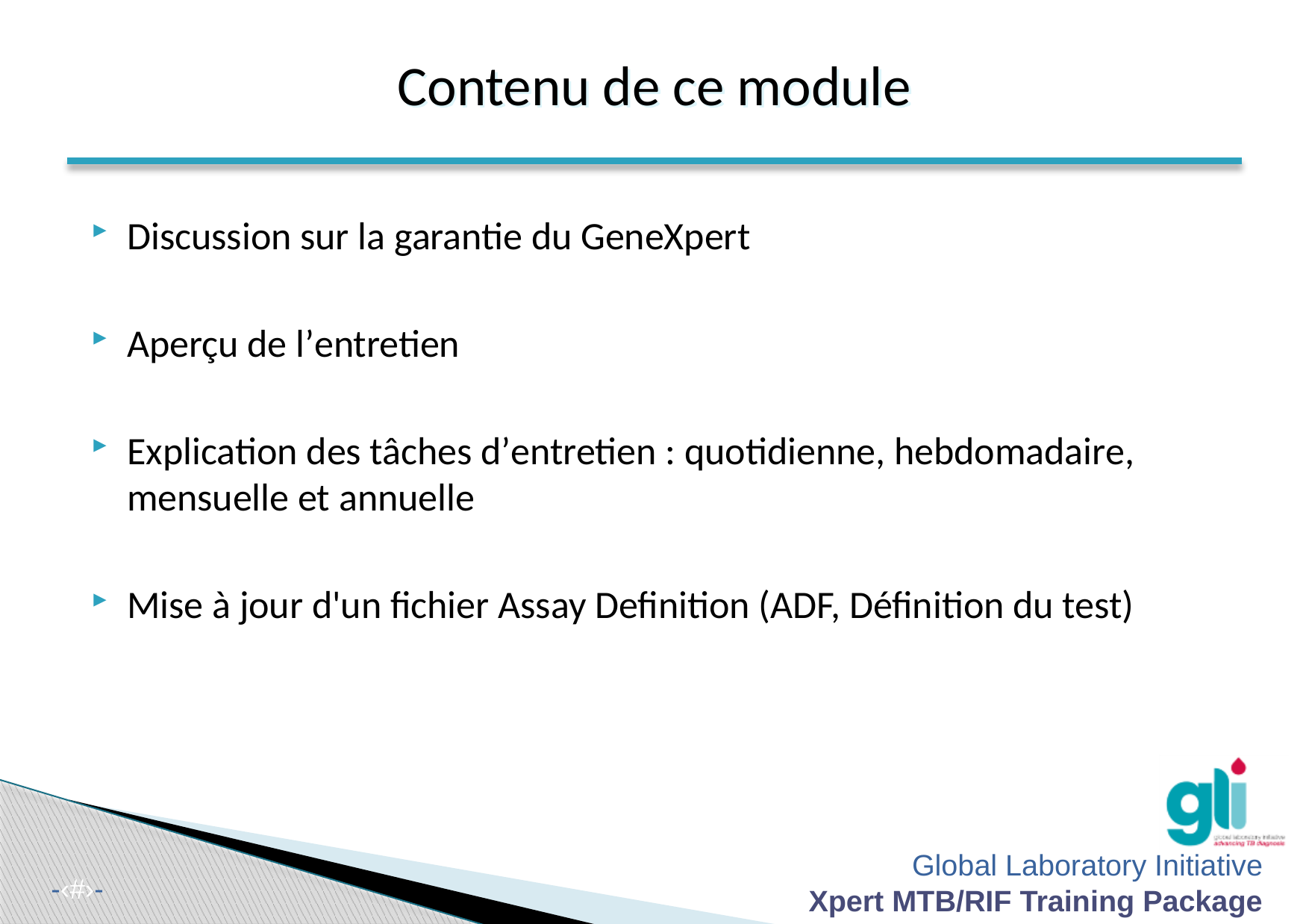

Contenu de ce module
#
Discussion sur la garantie du GeneXpert

Aperçu de l’entretien

Explication des tâches d’entretien : quotidienne, hebdomadaire, mensuelle et annuelle

Mise à jour d'un fichier Assay Definition (ADF, Définition du test)